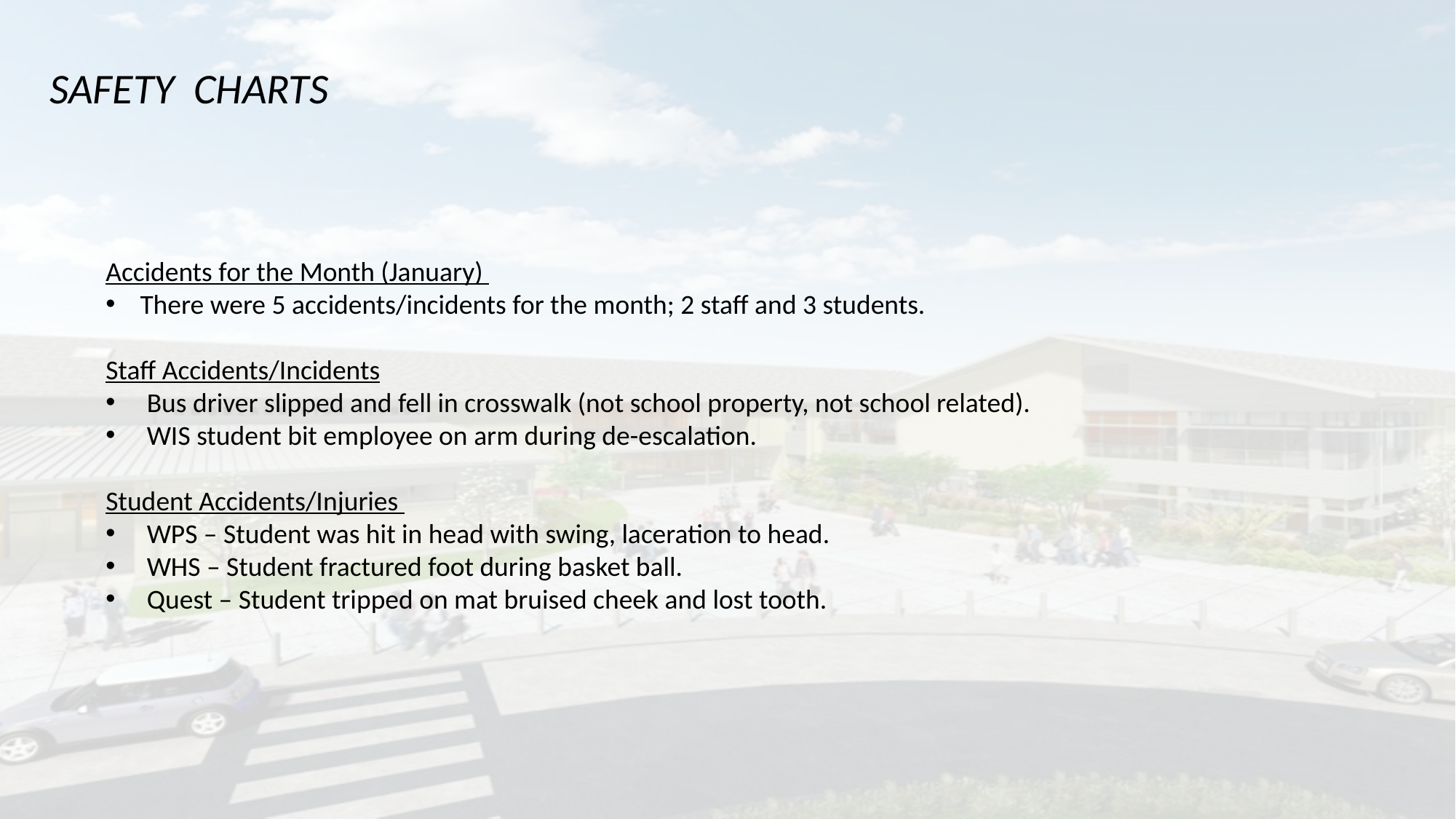

SAFETY  CHARTS

Accidents for the Month (January)
There were 5 accidents/incidents for the month; 2 staff and 3 students.

Staff Accidents/Incidents
Bus driver slipped and fell in crosswalk (not school property, not school related).
WIS student bit employee on arm during de-escalation.

Student Accidents/Injuries
WPS – Student was hit in head with swing, laceration to head.
WHS – Student fractured foot during basket ball.
Quest – Student tripped on mat bruised cheek and lost tooth.